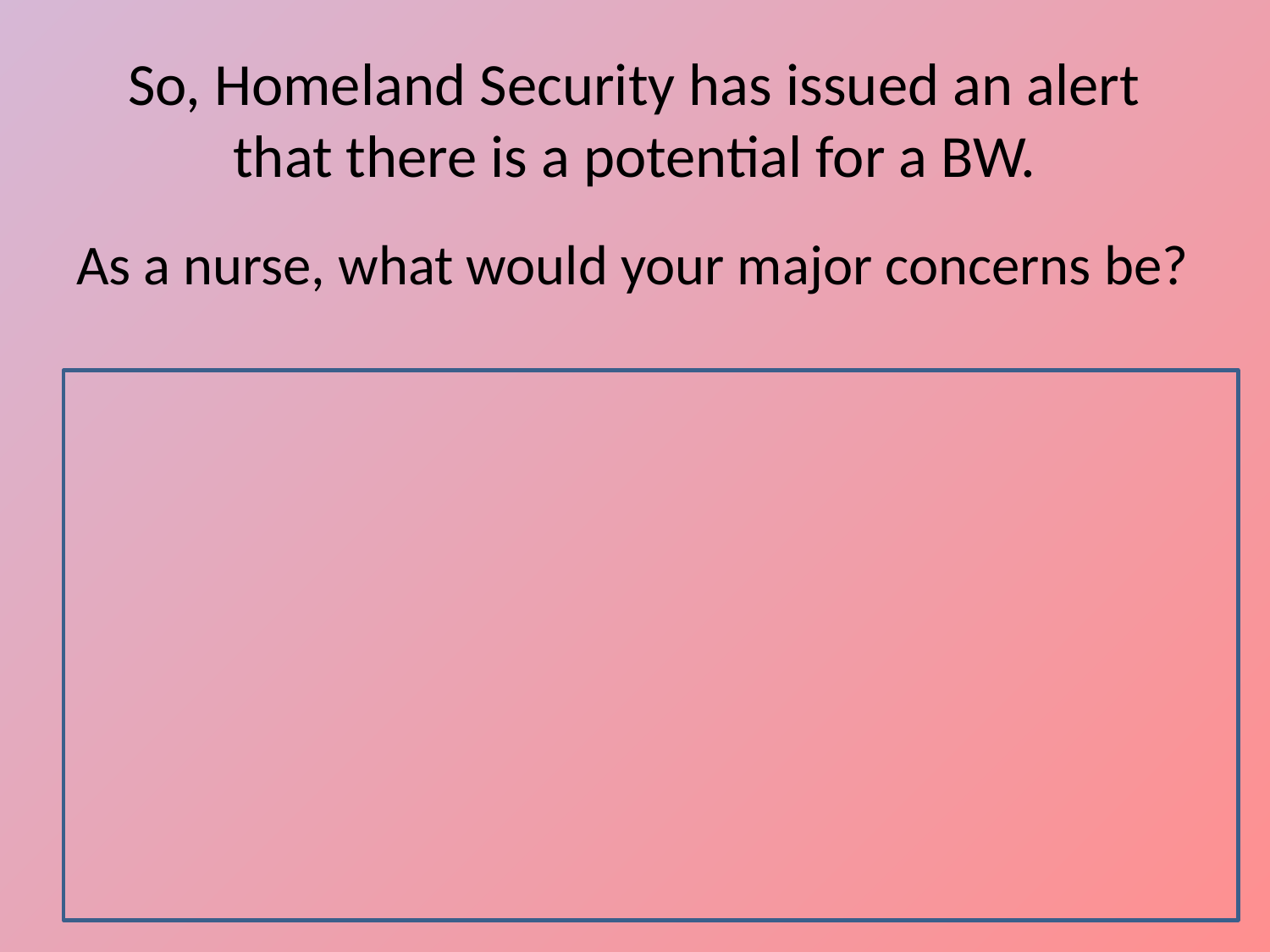

# So, Homeland Security has issued an alert that there is a potential for a BW.
As a nurse, what would your major concerns be?